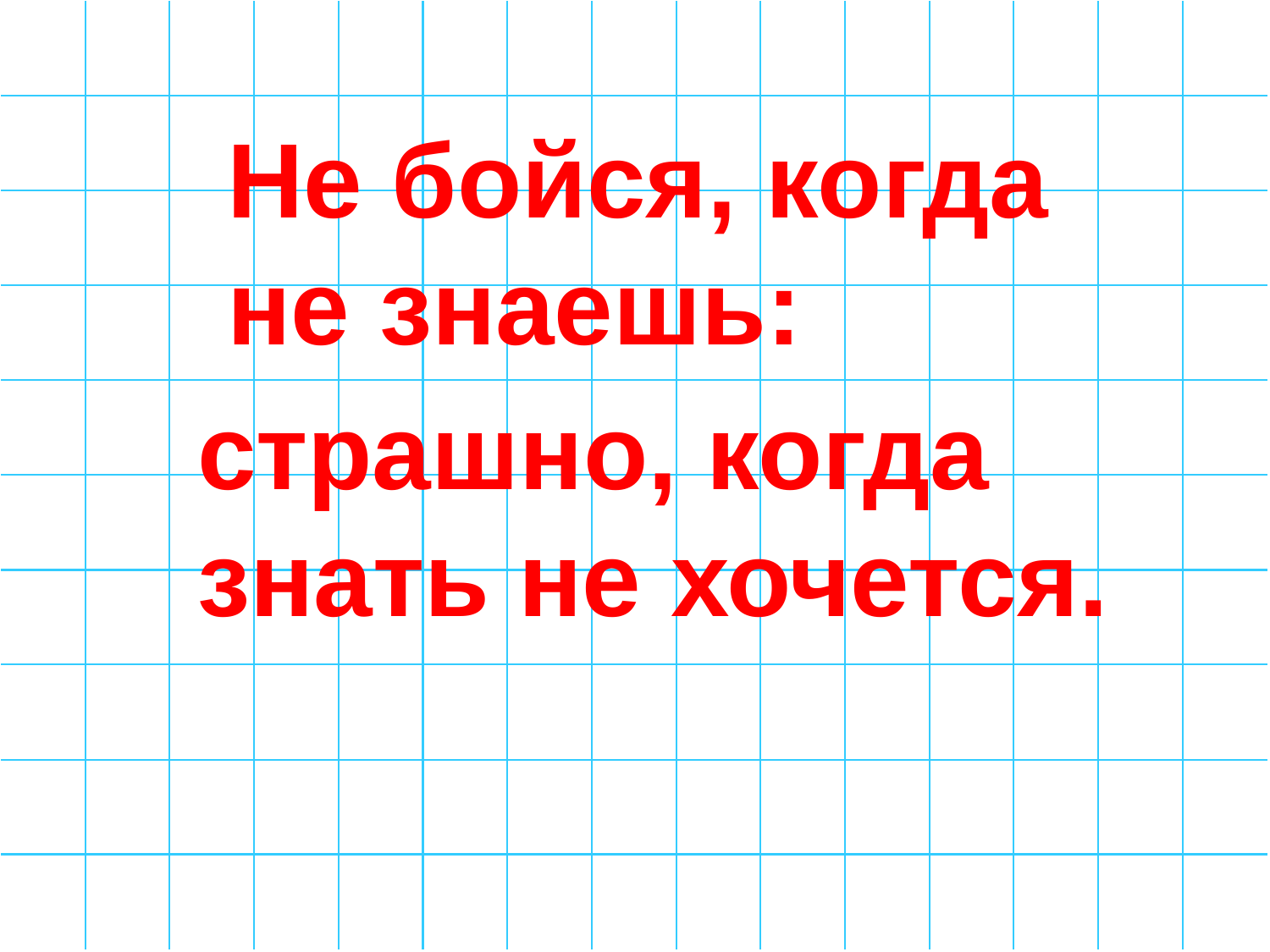

Не бойся, когда не знаешь:

страшно, когда знать не хочется.